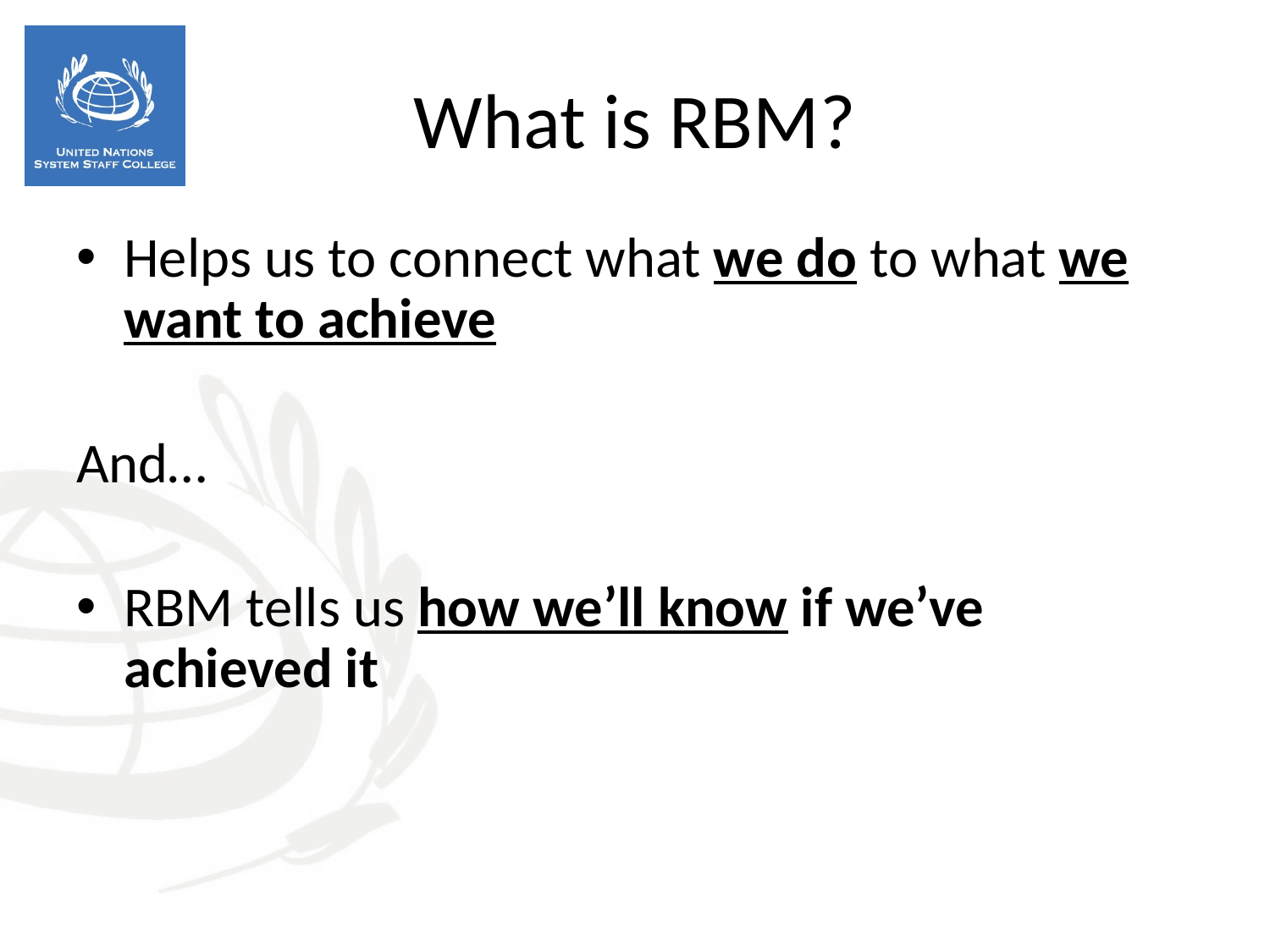

What is RBM?
Helps us to connect what we do to what we want to achieve

And…

RBM tells us how we’ll know if we’ve achieved it